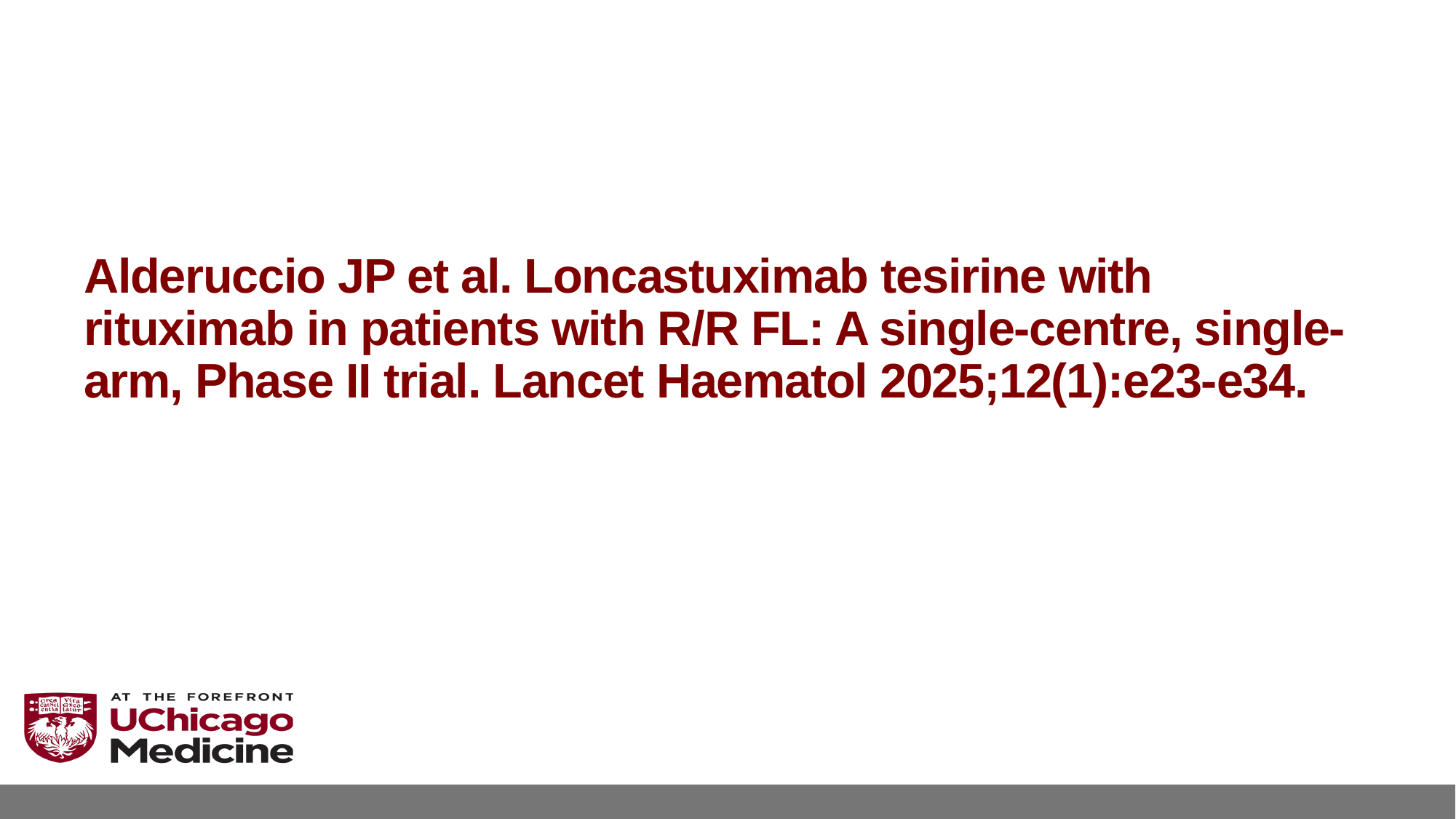

# Alderuccio JP et al. Loncastuximab tesirine with rituximab in patients with R/R FL: A single-centre, single-arm, Phase II trial. Lancet Haematol 2025;12(1):e23-e34.